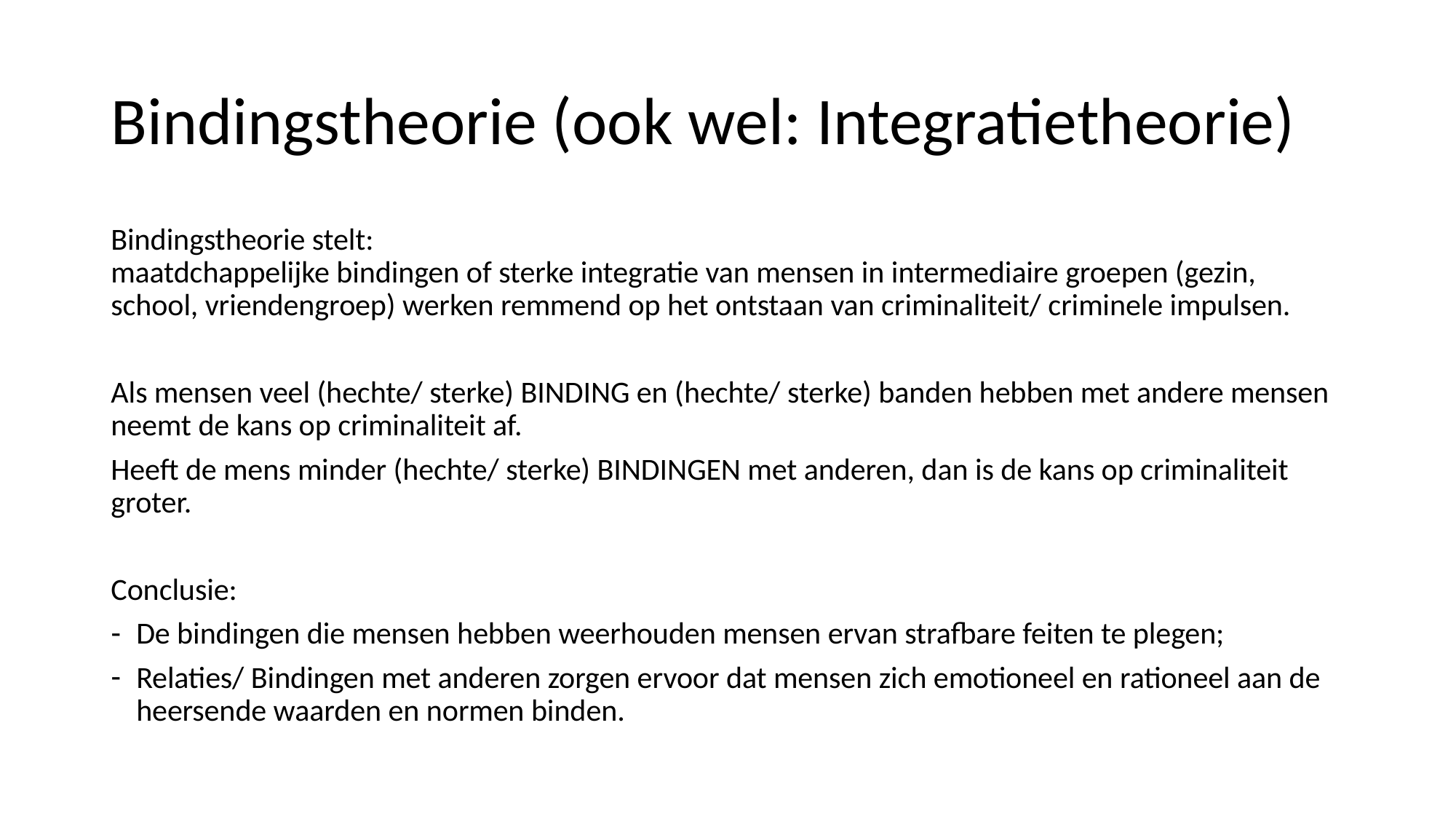

# Bindingstheorie (ook wel: Integratietheorie)
Bindingstheorie stelt:
maatdchappelijke bindingen of sterke integratie van mensen in intermediaire groepen (gezin, school, vriendengroep) werken remmend op het ontstaan van criminaliteit/ criminele impulsen.

Als mensen veel (hechte/ sterke) BINDING en (hechte/ sterke) banden hebben met andere mensen neemt de kans op criminaliteit af.
Heeft de mens minder (hechte/ sterke) BINDINGEN met anderen, dan is de kans op criminaliteit groter.

Conclusie:
De bindingen die mensen hebben weerhouden mensen ervan strafbare feiten te plegen;
Relaties/ Bindingen met anderen zorgen ervoor dat mensen zich emotioneel en rationeel aan de heersende waarden en normen binden.